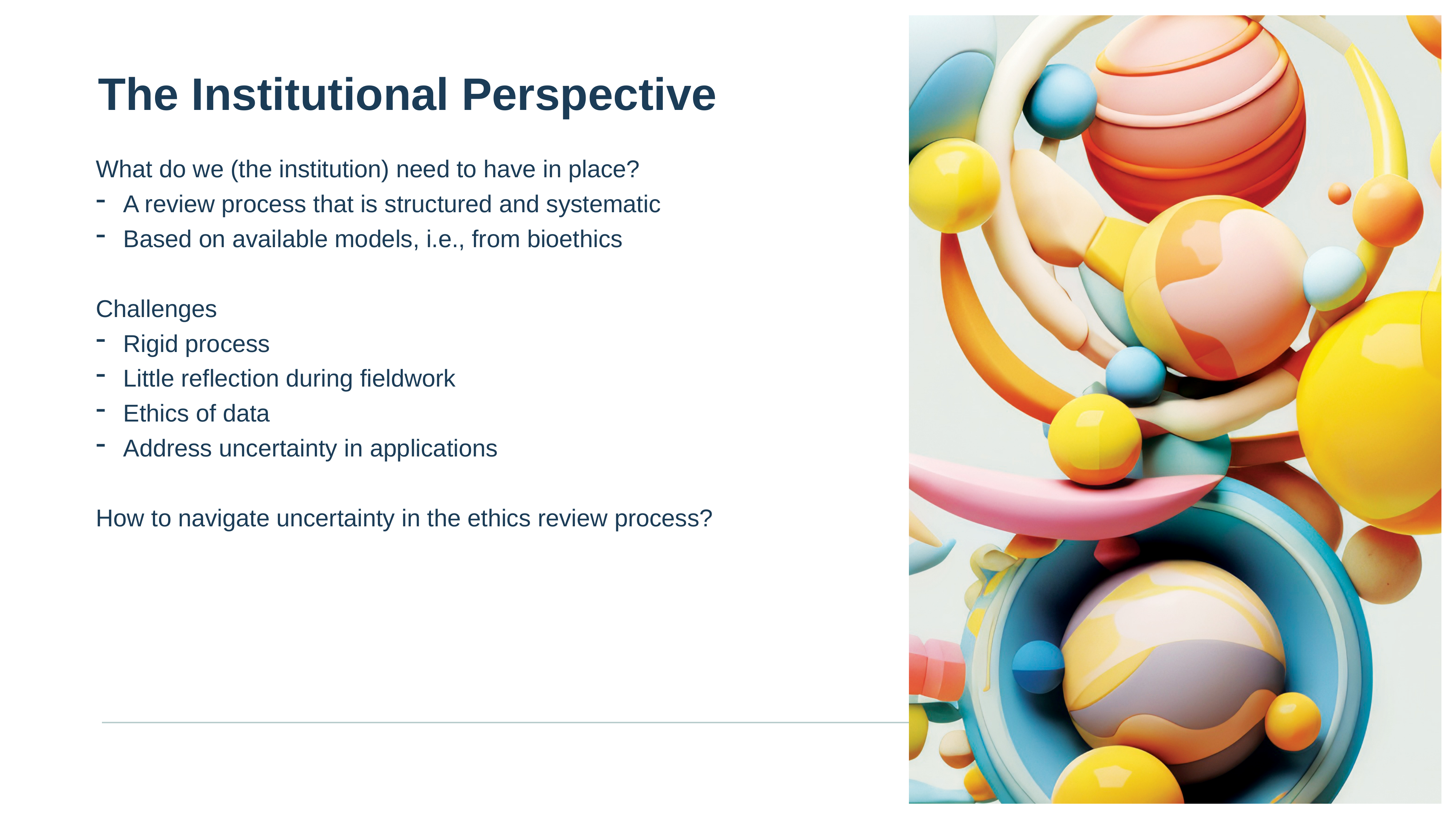

The Institutional Perspective
What do we (the institution) need to have in place?​
A review process that is structured and systematic​
Based on available models, i.e., from bioethics​

Challenges​
Rigid process​
Little reflection during fieldwork​
Ethics of data
Address uncertainty in applications

How to navigate uncertainty in the ethics review process?